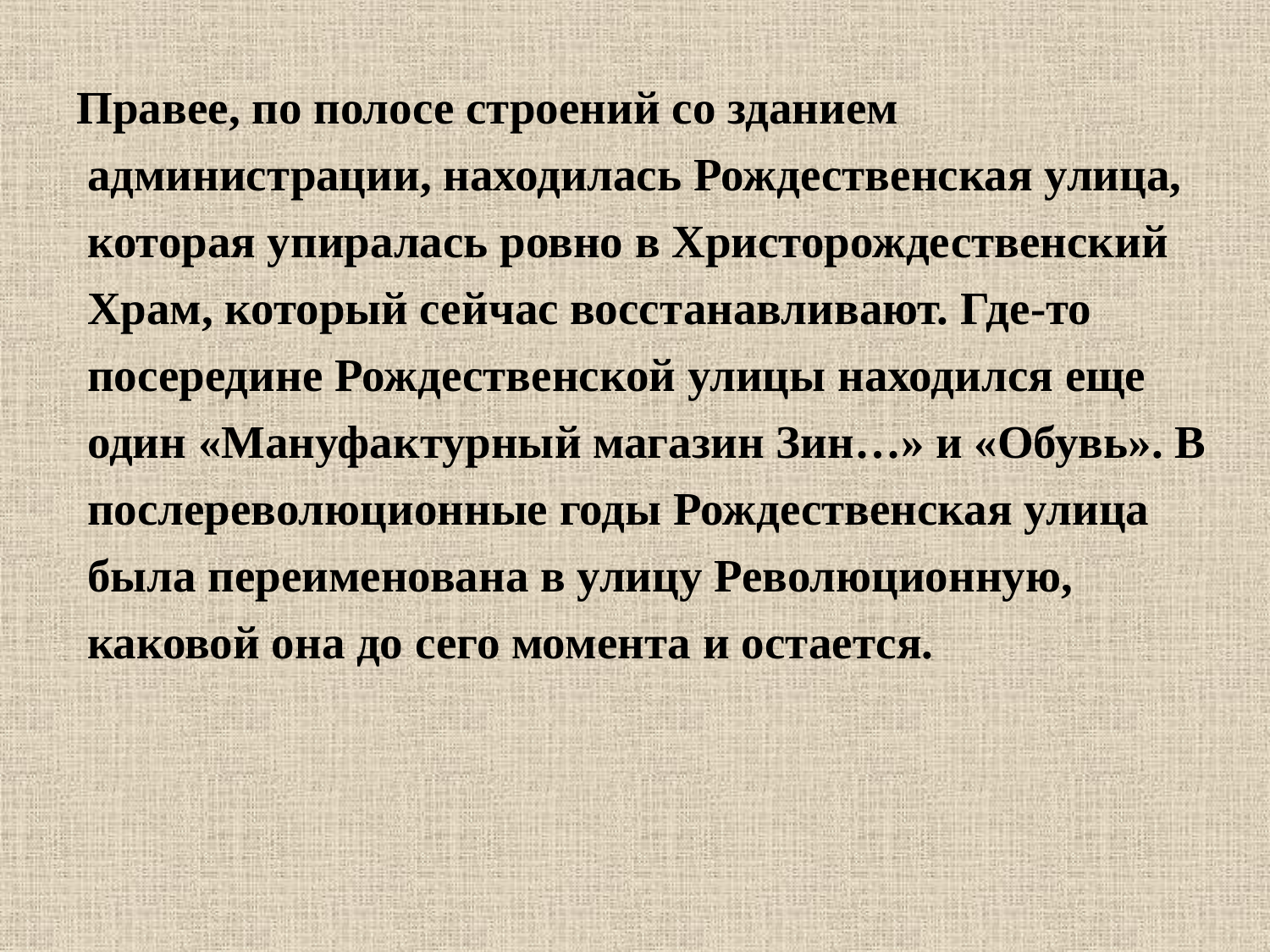

Правее, по полосе строений со зданием администрации, находилась Рождественская улица, которая упиралась ровно в Христорождественский Храм, который сейчас восстанавливают. Где-то посередине Рождественской улицы находился еще один «Мануфактурный магазин Зин…» и «Обувь». В послереволюционные годы Рождественская улица была переименована в улицу Революционную, каковой она до сего момента и остается.